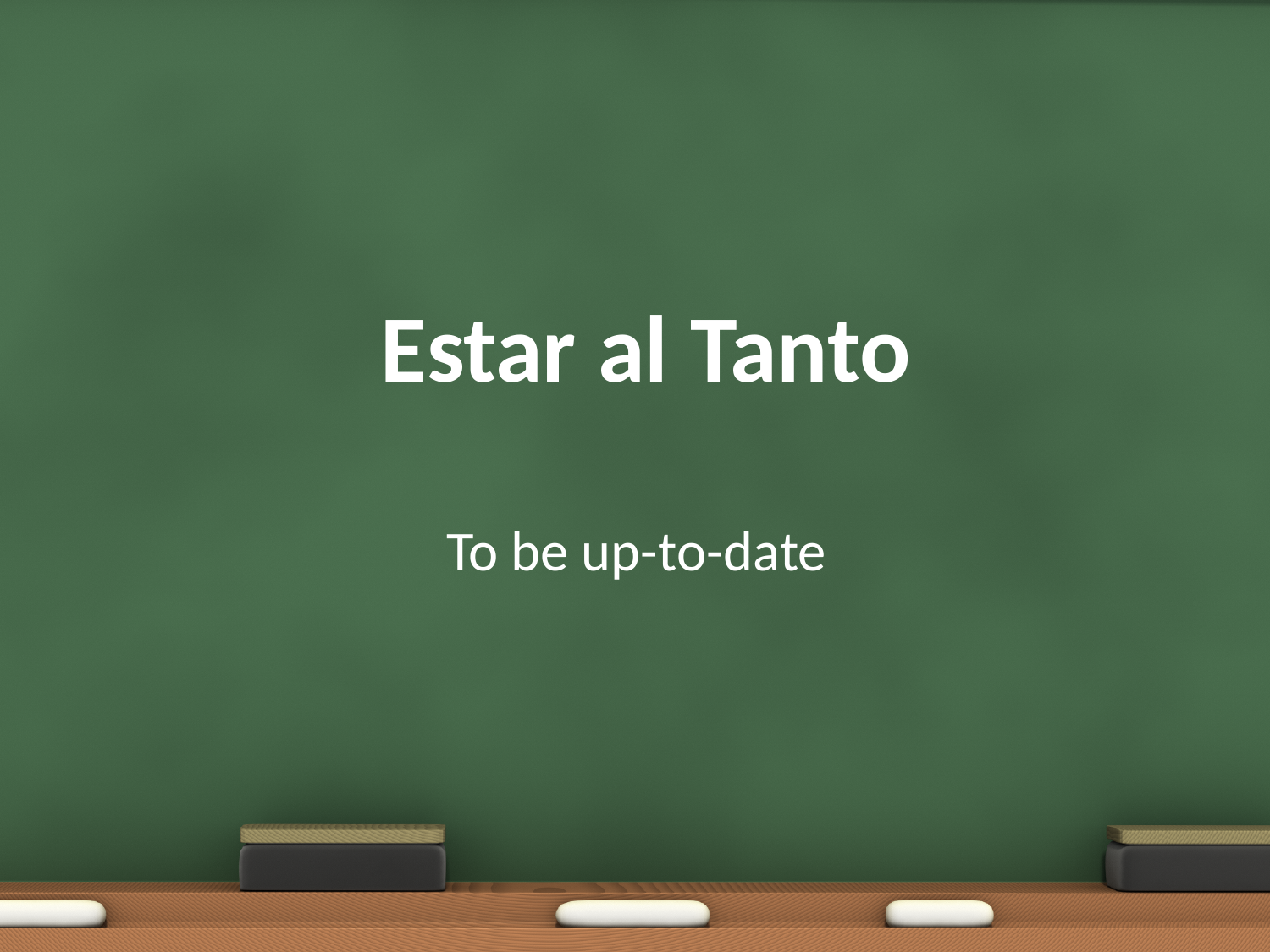

# Estar al Tanto
To be up-to-date